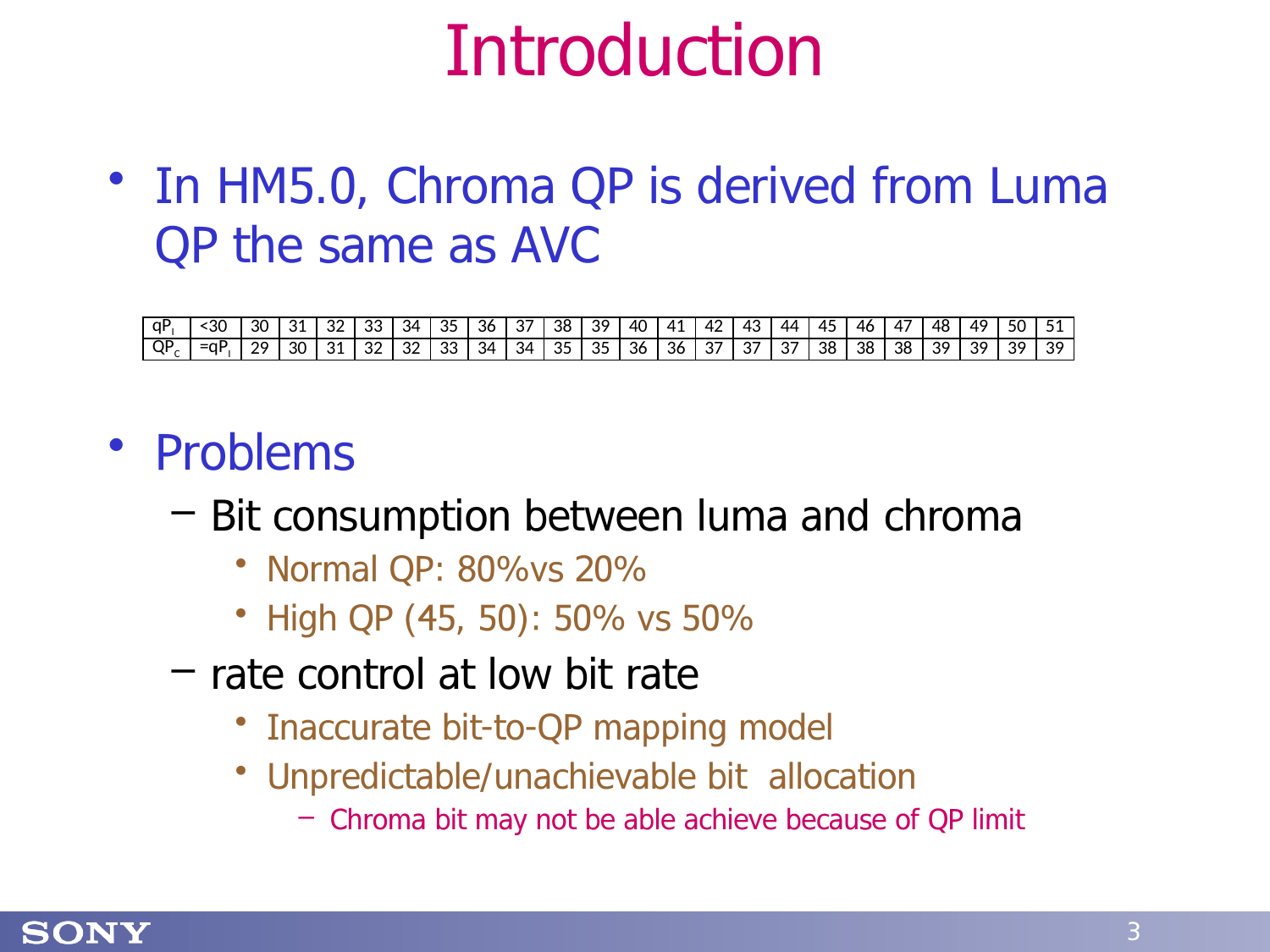

# Introduction
In HM5.0, Chroma QP is derived from Luma QP the same as AVC

Problems
Bit consumption between luma and chroma
Normal QP: 80%vs 20%
High QP (45, 50): 50% vs 50%
rate control at low bit rate
Inaccurate bit-to-QP mapping model
Unpredictable/unachievable bit  allocation
Chroma bit may not be able achieve because of QP limit
| qPI | <30 | 30 | 31 | 32 | 33 | 34 | 35 | 36 | 37 | 38 | 39 | 40 | 41 | 42 | 43 | 44 | 45 | 46 | 47 | 48 | 49 | 50 | 51 |
| --- | --- | --- | --- | --- | --- | --- | --- | --- | --- | --- | --- | --- | --- | --- | --- | --- | --- | --- | --- | --- | --- | --- | --- |
| QPC | =qPI | 29 | 30 | 31 | 32 | 32 | 33 | 34 | 34 | 35 | 35 | 36 | 36 | 37 | 37 | 37 | 38 | 38 | 38 | 39 | 39 | 39 | 39 |
3